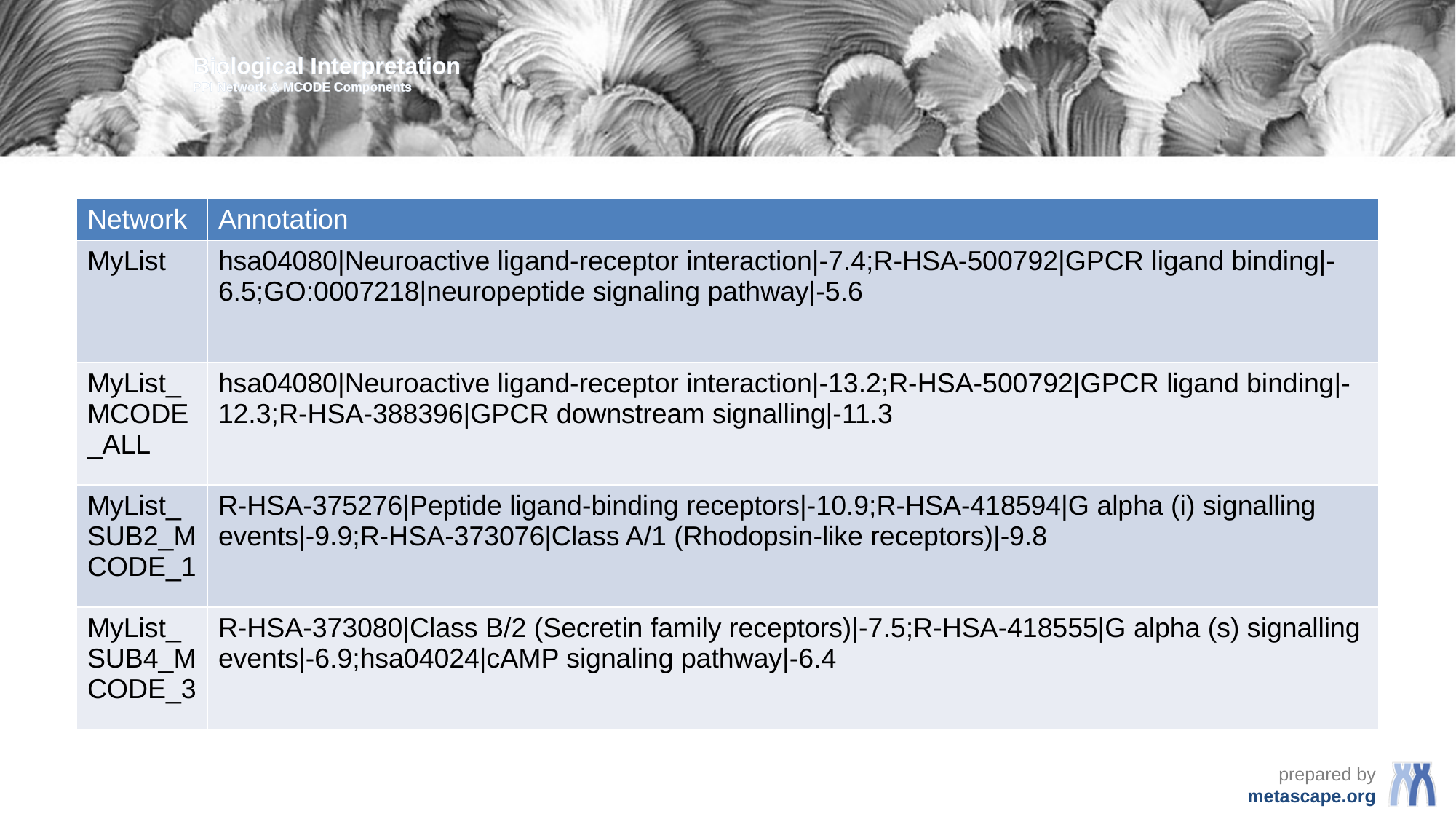

Biological Interpretation
PPI Network & MCODE Components
| Network | Annotation |
| --- | --- |
| MyList | hsa04080|Neuroactive ligand-receptor interaction|-7.4;R-HSA-500792|GPCR ligand binding|-6.5;GO:0007218|neuropeptide signaling pathway|-5.6 |
| MyList\_MCODE\_ALL | hsa04080|Neuroactive ligand-receptor interaction|-13.2;R-HSA-500792|GPCR ligand binding|-12.3;R-HSA-388396|GPCR downstream signalling|-11.3 |
| MyList\_SUB2\_MCODE\_1 | R-HSA-375276|Peptide ligand-binding receptors|-10.9;R-HSA-418594|G alpha (i) signalling events|-9.9;R-HSA-373076|Class A/1 (Rhodopsin-like receptors)|-9.8 |
| MyList\_SUB4\_MCODE\_3 | R-HSA-373080|Class B/2 (Secretin family receptors)|-7.5;R-HSA-418555|G alpha (s) signalling events|-6.9;hsa04024|cAMP signaling pathway|-6.4 |